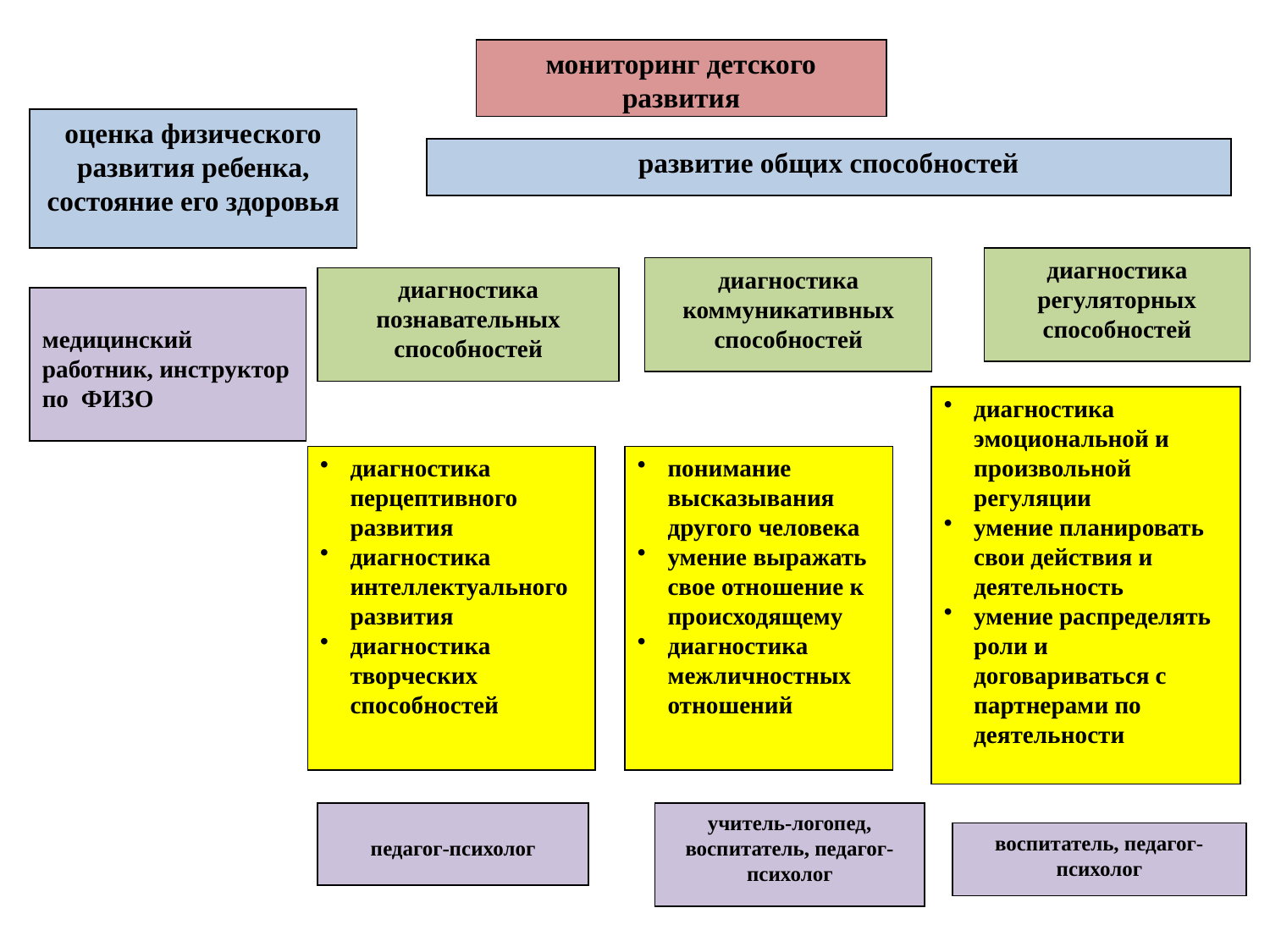

мониторинг детского развития

оценка физического развития ребенка, состояние его здоровья

развитие общих способностей
диагностика регуляторных способностей
диагностика коммуникативных способностей
диагностика познавательных способностей

медицинский работник, инструктор по  ФИЗО

диагностика эмоциональной и произвольной регуляции
умение планировать свои действия и деятельность
умение распределять роли и договариваться с партнерами по деятельности
диагностика перцептивного развития
диагностика интеллектуального развития
диагностика творческих способностей
понимание высказывания другого человека
умение выражать свое отношение к происходящему
диагностика межличностных отношений

педагог-психолог
учитель-логопед, воспитатель, педагог-психолог
воспитатель, педагог-психолог